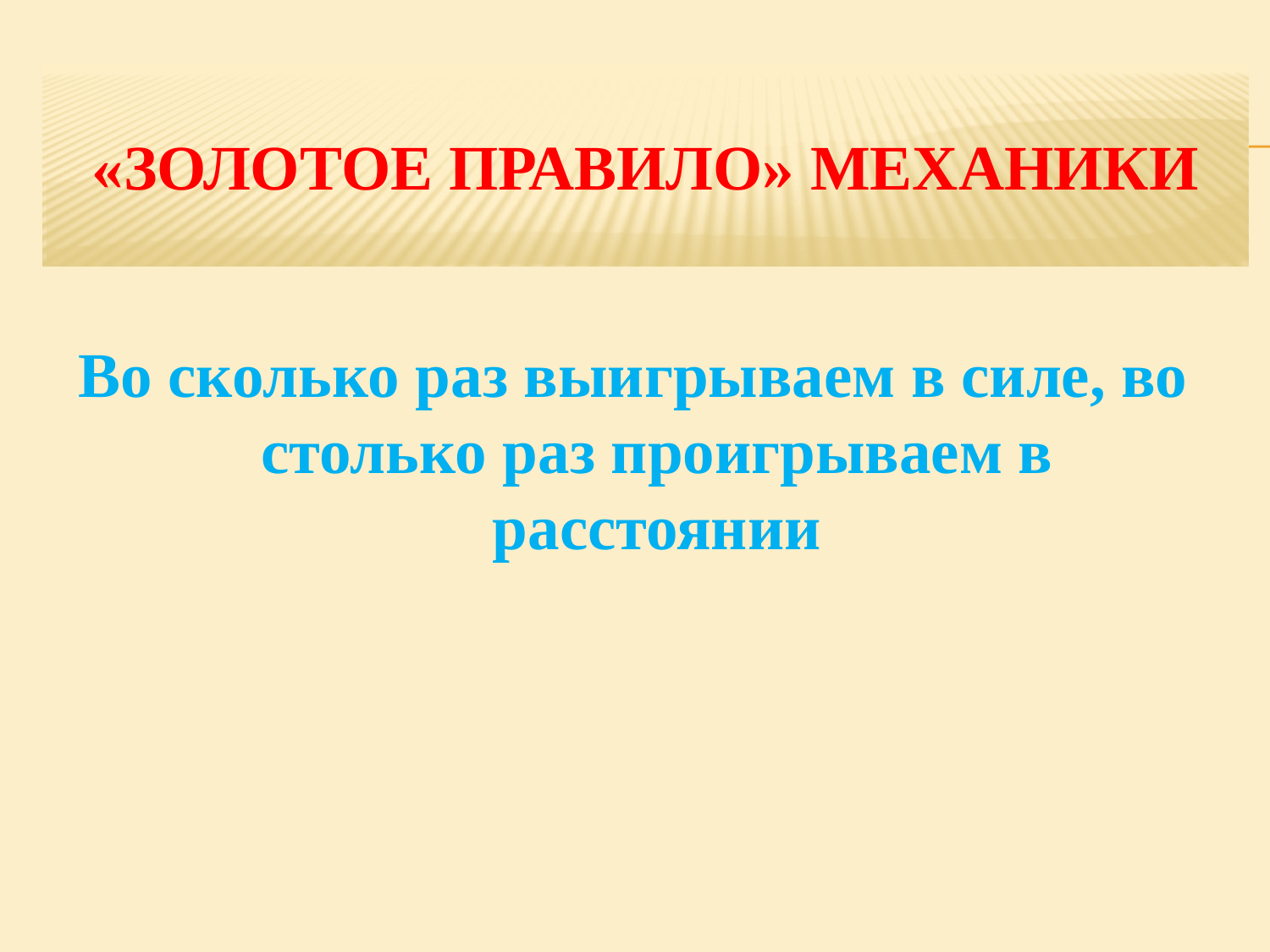

# «Золотое правило» механики
Во сколько раз выигрываем в силе, во столько раз проигрываем в расстоянии